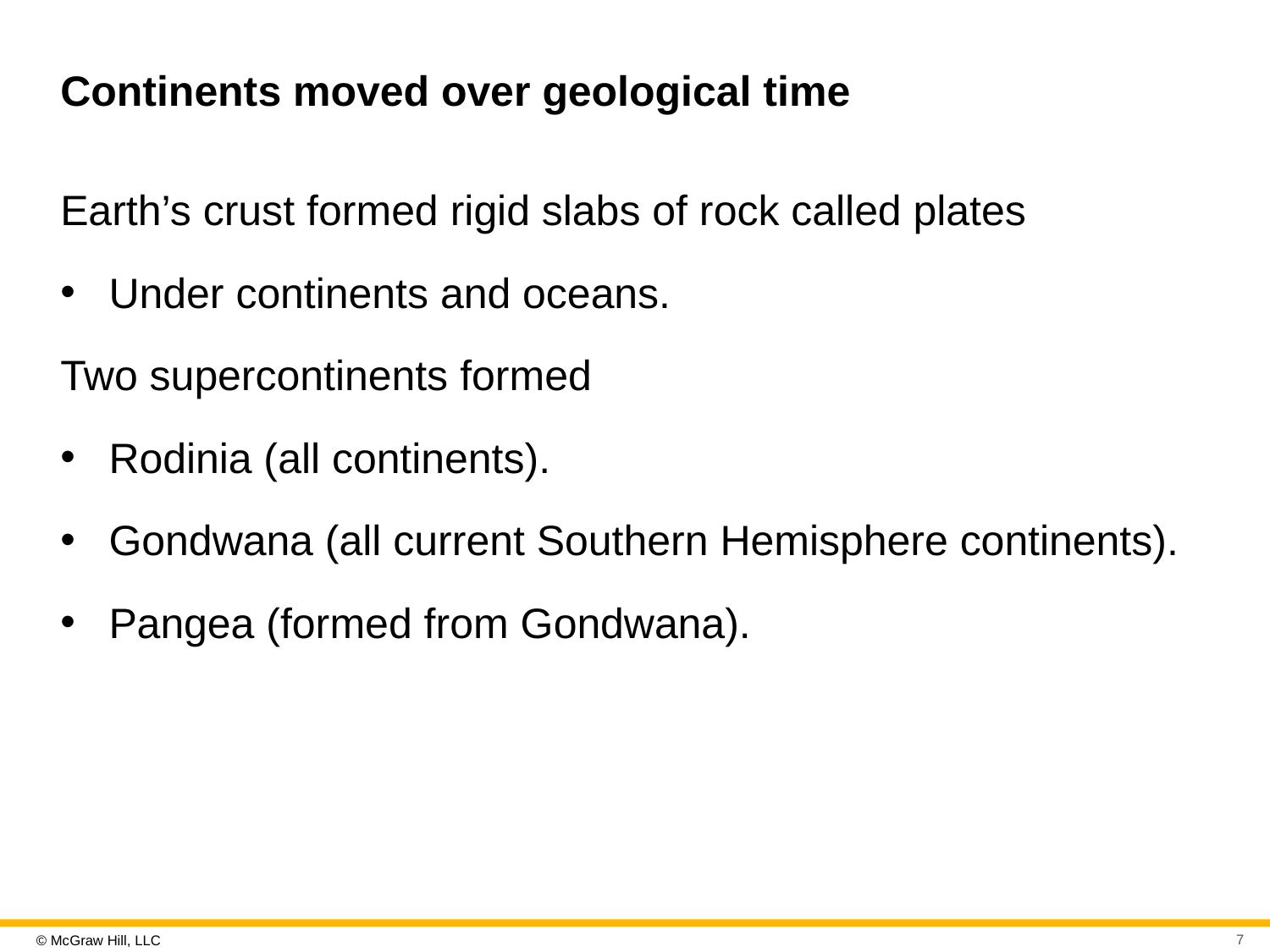

# Continents moved over geological time
Earth’s crust formed rigid slabs of rock called plates
Under continents and oceans.
Two supercontinents formed
Rodinia (all continents).
Gondwana (all current Southern Hemisphere continents).
Pangea (formed from Gondwana).
7